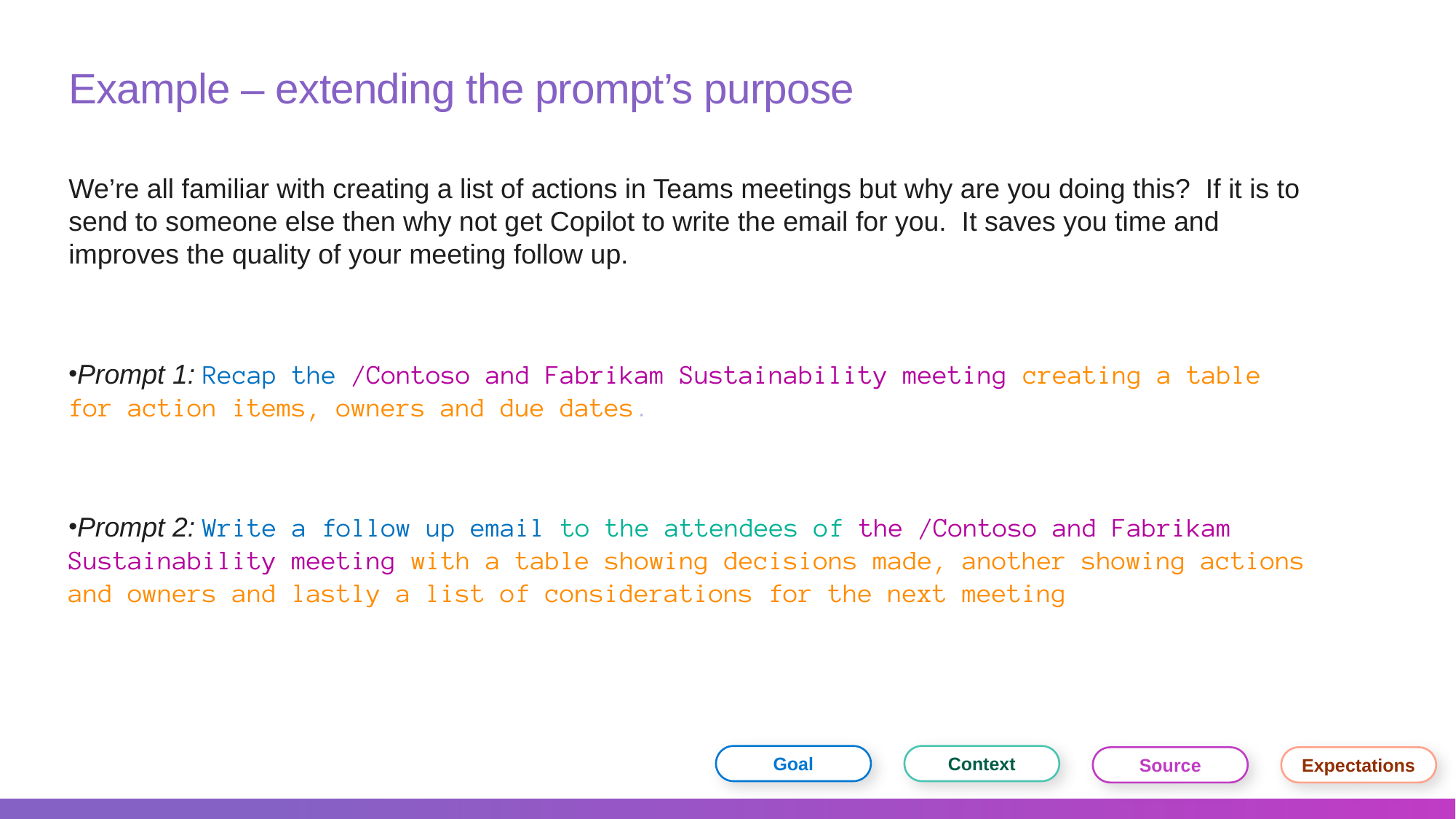

# Example – extending the prompt’s purpose
We’re all familiar with creating a list of actions in Teams meetings but why are you doing this?  If it is to send to someone else then why not get Copilot to write the email for you.  It saves you time and improves the quality of your meeting follow up.

Prompt 1: Recap the /Contoso and Fabrikam Sustainability meeting creating a table for action items, owners and due dates.

Prompt 2: Write a follow up email to the attendees of the /Contoso and Fabrikam Sustainability meeting with a table showing decisions made, another showing actions and owners and lastly a list of considerations for the next meeting

Goal
Context
Source
Expectations